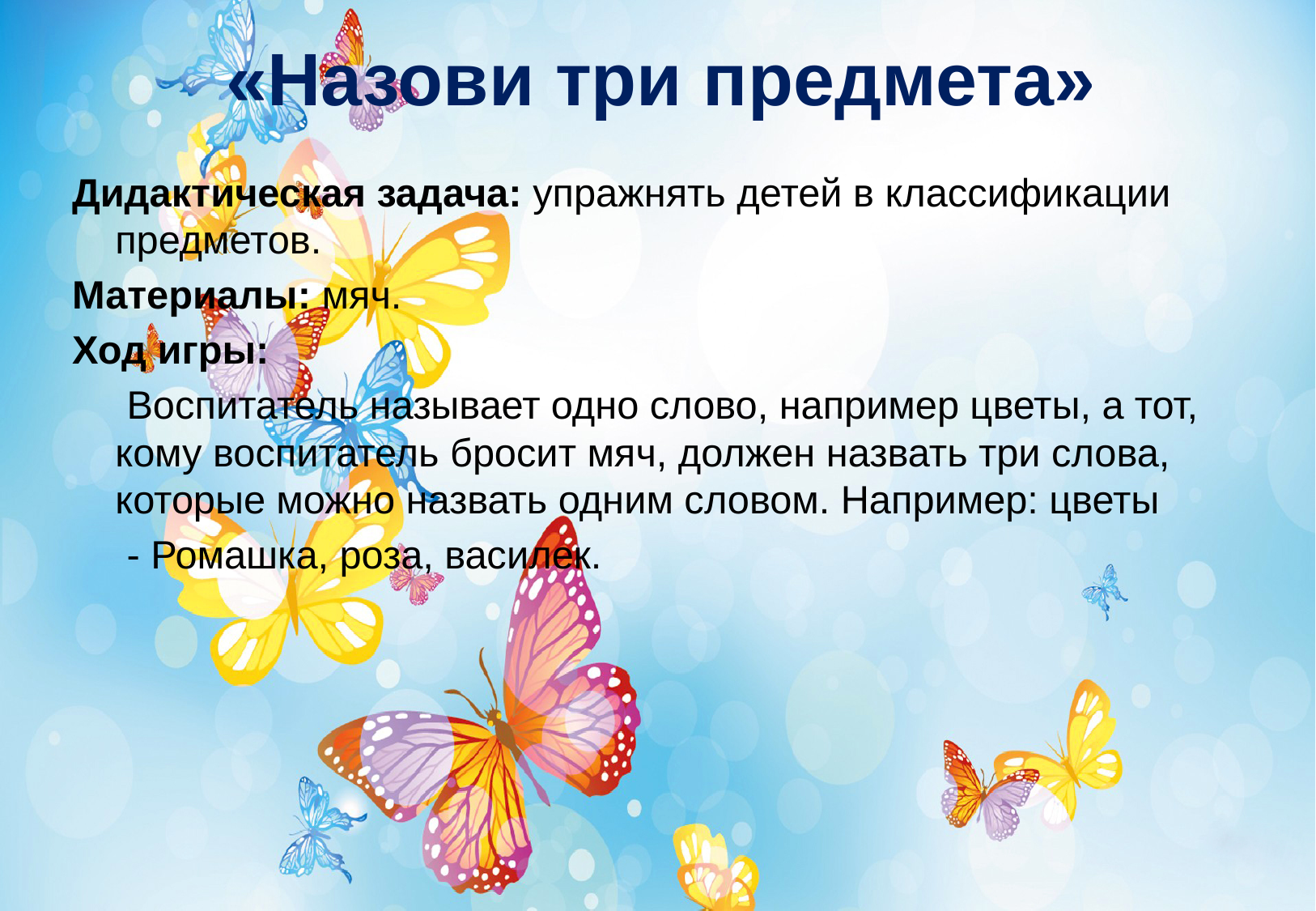

# «Назови три предмета»
Дидактическая задача: упражнять детей в классификации предметов.
Материалы: мяч.
Ход игры:
     Воспитатель называет одно слово, например цветы, а тот, кому воспитатель бросит мяч, должен назвать три слова, которые можно назвать одним словом. Например: цветы
     - Ромашка, роза, василек.